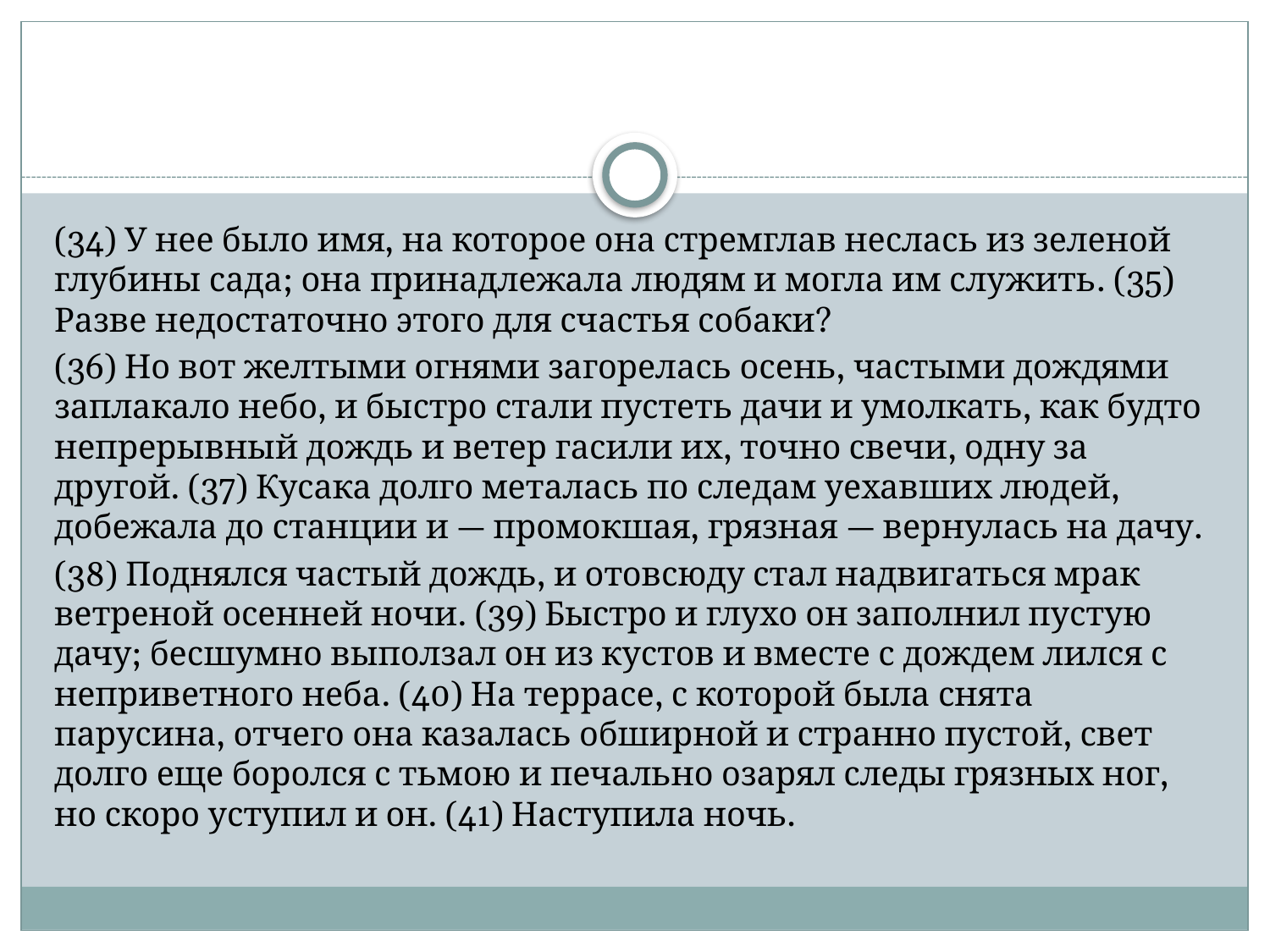

#
(34) У нее было имя, на которое она стремглав неслась из зеленой глубины сада; она принадлежала людям и могла им служить. (35) Разве недостаточно этого для счастья собаки?
(36) Но вот желтыми огнями загорелась осень, ча­стыми дождями заплакало небо, и быстро стали пустеть дачи и умолкать, как будто непрерывный дождь и ветер гасили их, точно свечи, одну за другой. (37) Кусака дол­го металась по следам уехавших людей, добежала до станции и — промокшая, грязная — вернулась на дачу.
(38) Поднялся частый дождь, и отовсюду стал надви­гаться мрак ветреной осенней ночи. (39) Быстро и глухо он заполнил пустую дачу; бесшумно выползал он из кустов и вместе с дождем лился с неприветного неба. (40) На террасе, с которой была снята парусина, отчего она казалась обширной и странно пустой, свет долго еще боролся с тьмою и печально озарял следы грязных ног, но скоро уступил и он. (41) Наступила ночь.